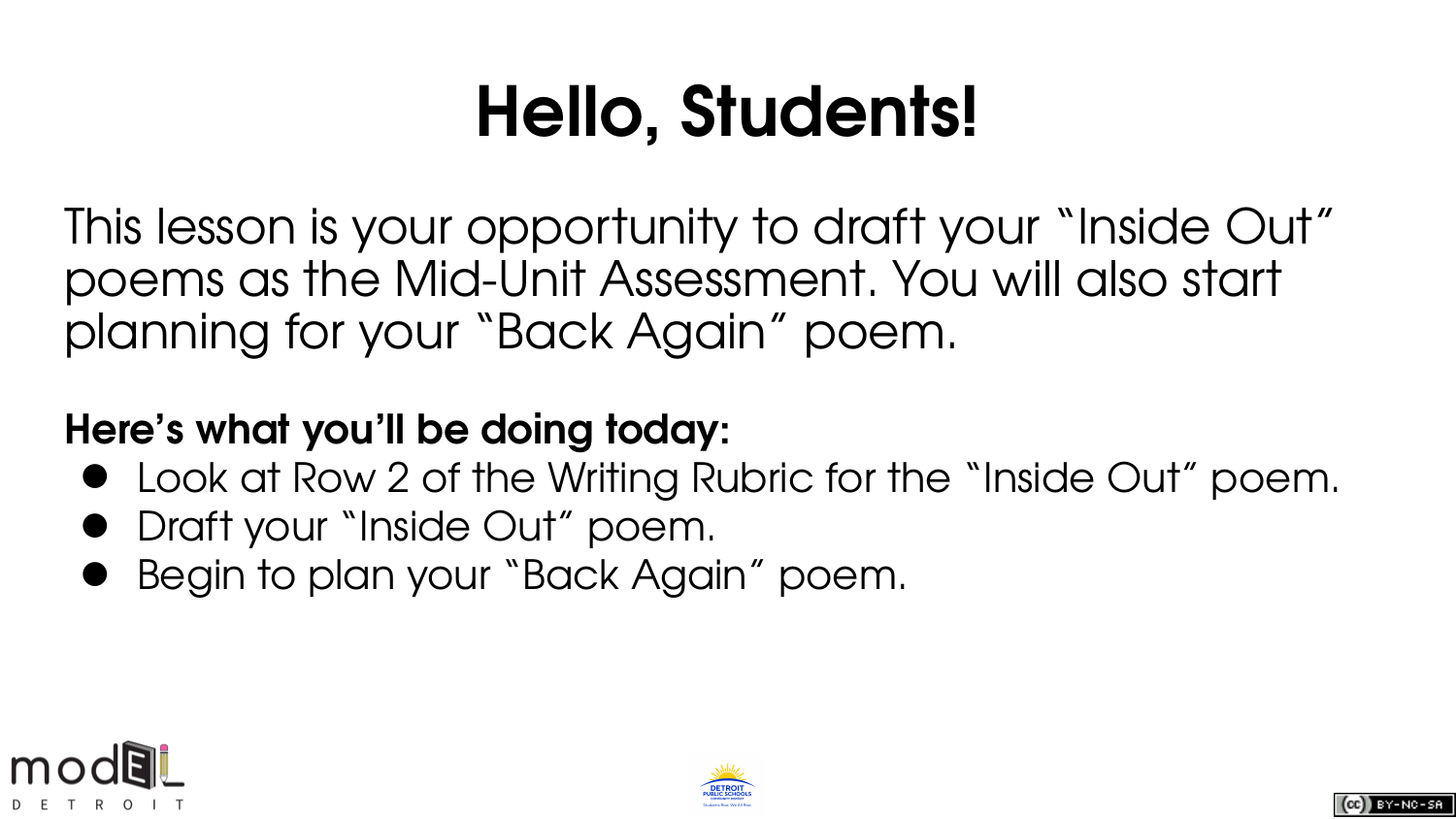

# Hello, Students!

This lesson is your opportunity to draft your “Inside Out” poems as the Mid-Unit Assessment. You will also start planning for your “Back Again” poem.

Here’s what you’ll be doing today:
Look at Row 2 of the Writing Rubric for the “Inside Out” poem.
Draft your “Inside Out” poem.
Begin to plan your “Back Again” poem.